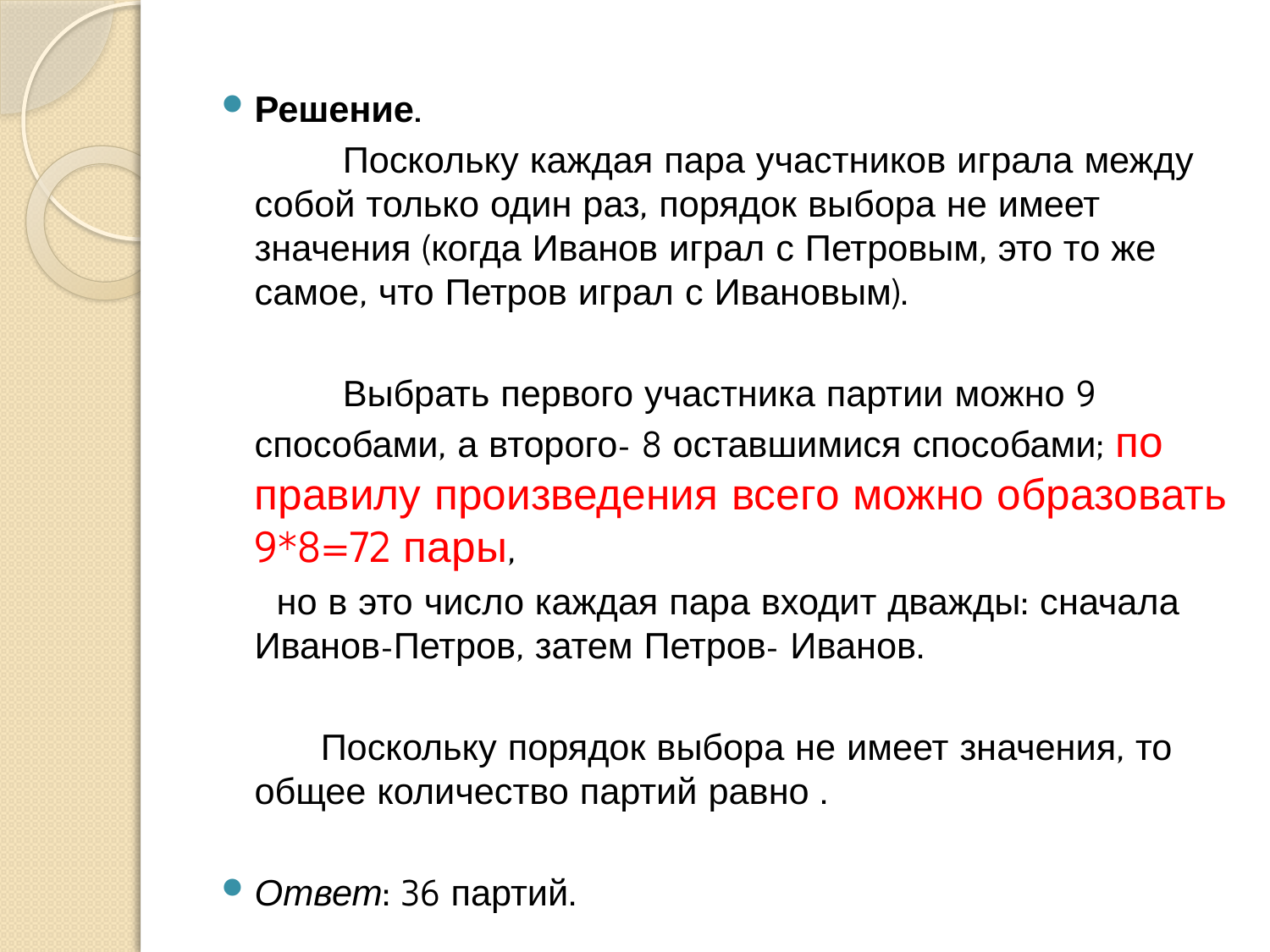

Решение.
           Поскольку каждая пара участников играла между собой только один раз, порядок выбора не имеет значения (когда Иванов играл с Петровым, это то же самое, что Петров играл с Ивановым).

           Выбрать первого участника партии можно 9 способами, а второго- 8 оставшимися способами; по правилу произведения всего можно образовать 9*8=72 пары,
     но в это число каждая пара входит дважды: сначала Иванов-Петров, затем Петров- Иванов.

         Поскольку порядок выбора не имеет значения, то общее количество партий равно .

Ответ: 36 партий.